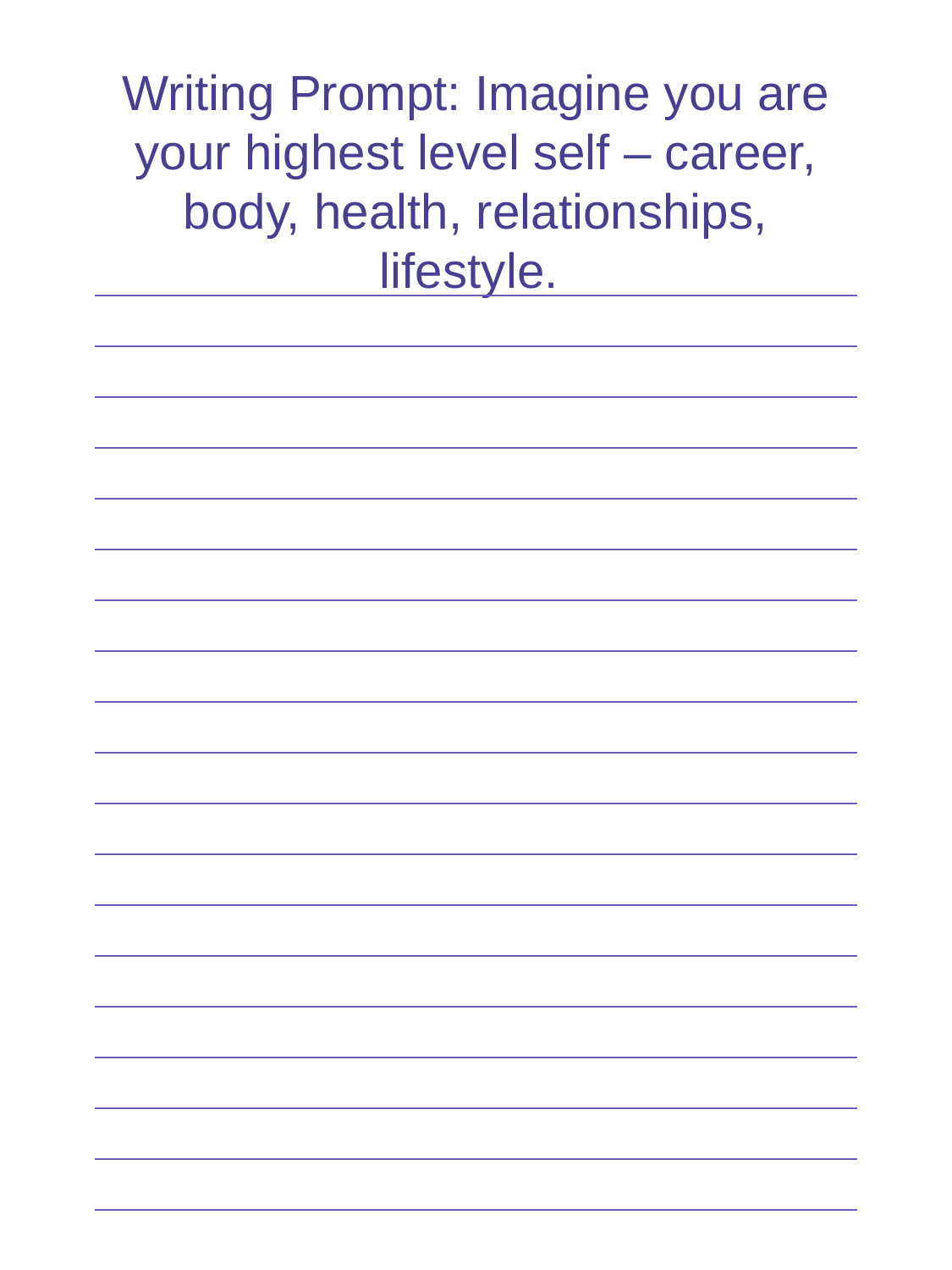

Writing Prompt: Imagine you are your highest level self – career, body, health, relationships, lifestyle.
|  |
| --- |
|  |
|  |
|  |
|  |
|  |
|  |
|  |
|  |
|  |
|  |
|  |
|  |
|  |
|  |
|  |
|  |
|  |